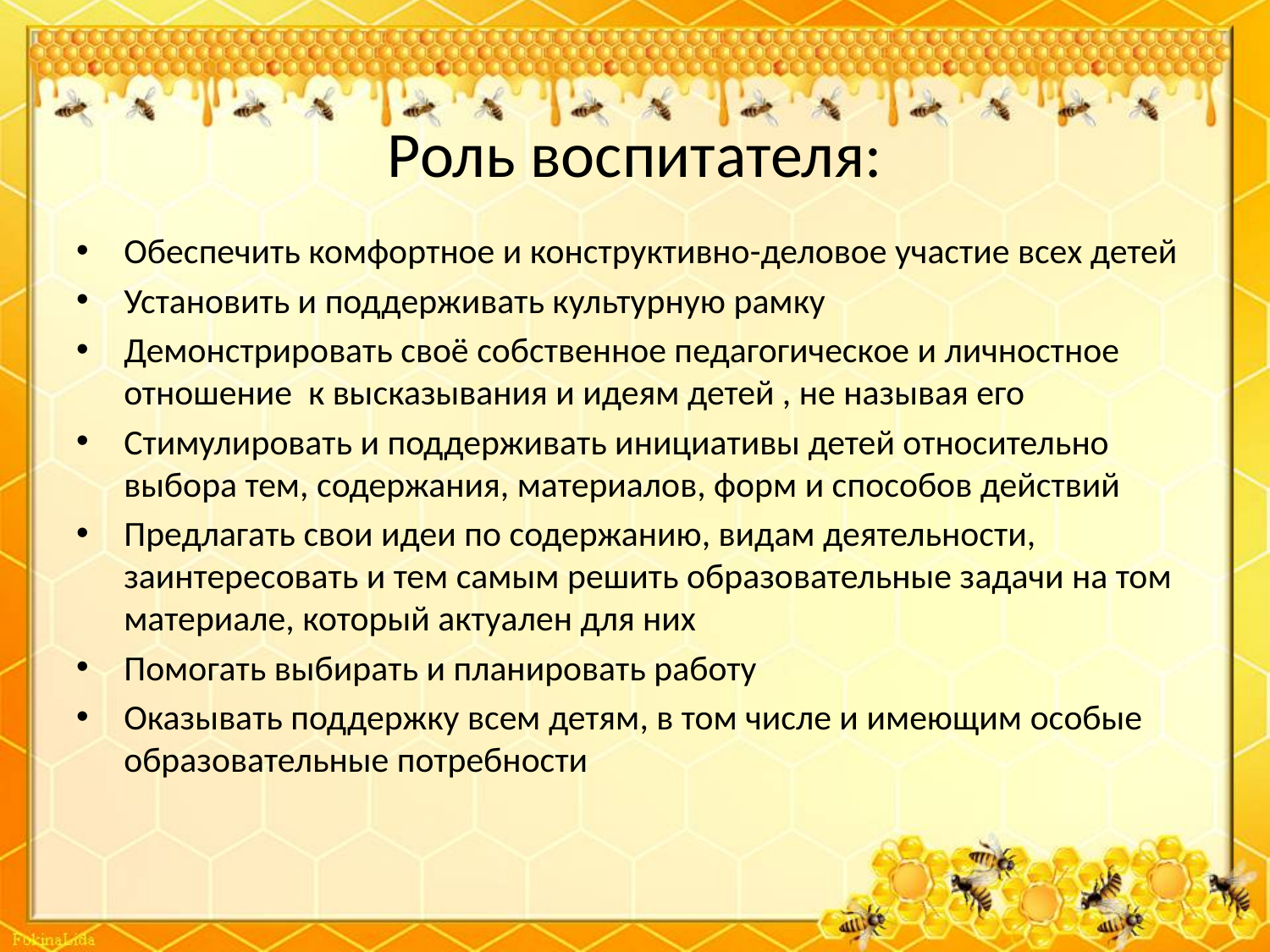

# Роль воспитателя:
Обеспечить комфортное и конструктивно-деловое участие всех детей
Установить и поддерживать культурную рамку
Демонстрировать своё собственное педагогическое и личностное отношение  к высказывания и идеям детей , не называя его
Стимулировать и поддерживать инициативы детей относительно выбора тем, содержания, материалов, форм и способов действий
Предлагать свои идеи по содержанию, видам деятельности, заинтересовать и тем самым решить образовательные задачи на том материале, который актуален для них
Помогать выбирать и планировать работу
Оказывать поддержку всем детям, в том числе и имеющим особые образовательные потребности